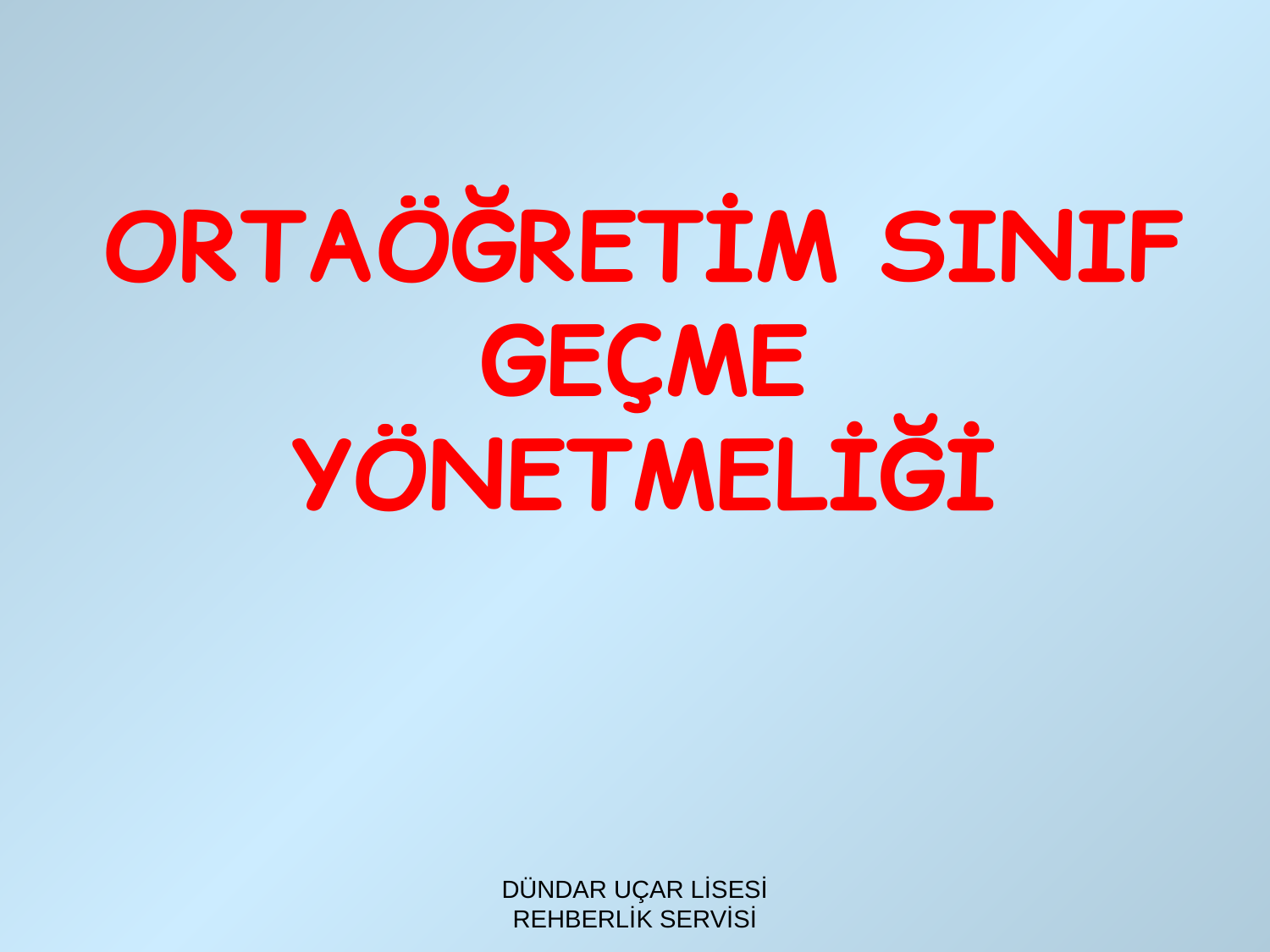

ORTAÖĞRETİM SINIF
 GEÇME
YÖNETMELİĞİ
DÜNDAR UÇAR LİSESİ REHBERLİK SERVİSİ